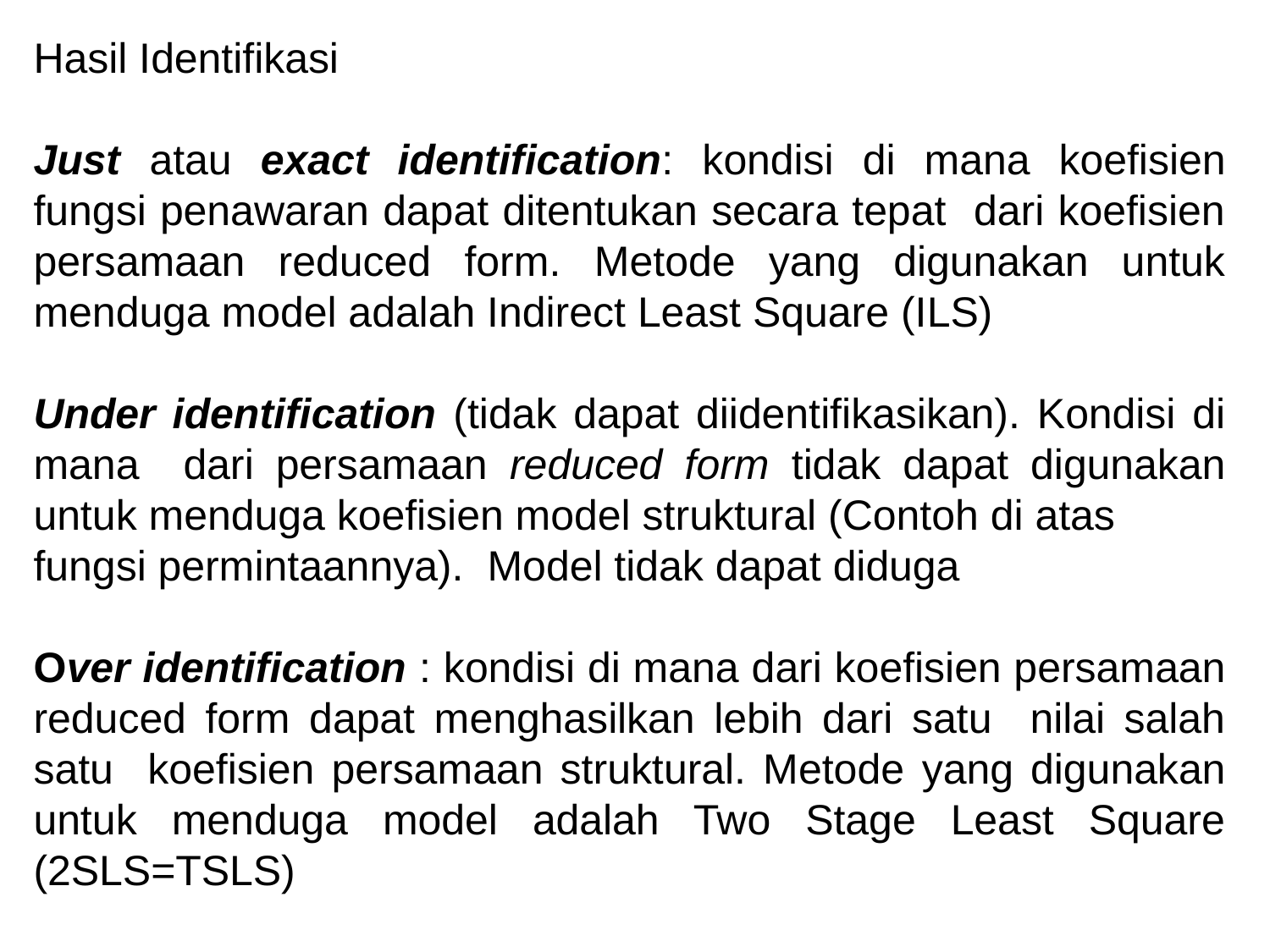

Hasil Identifikasi

Just atau exact identification: kondisi di mana koefisien fungsi penawaran dapat ditentukan secara tepat  dari koefisien persamaan reduced form. Metode yang digunakan untuk menduga model adalah Indirect Least Square (ILS)

Under identification (tidak dapat diidentifikasikan). Kondisi di mana  dari persamaan reduced form tidak dapat digunakan untuk menduga koefisien model struktural (Contoh di atas
fungsi permintaannya).  Model tidak dapat diduga

Over identification : kondisi di mana dari koefisien persamaan reduced form dapat menghasilkan lebih dari satu  nilai salah satu  koefisien persamaan struktural. Metode yang digunakan untuk menduga model adalah Two Stage Least Square (2SLS=TSLS)